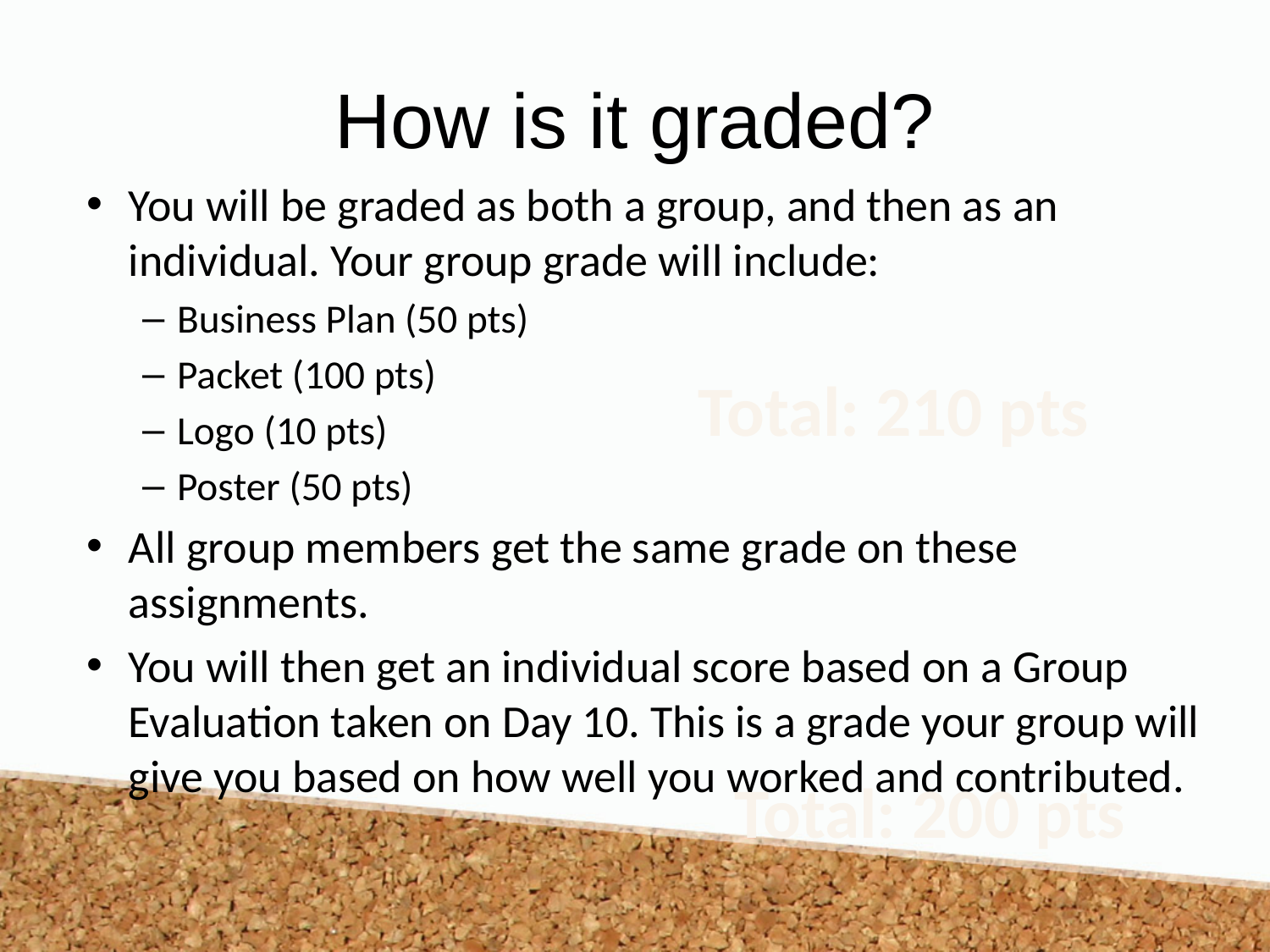

# How is it graded?
You will be graded as both a group, and then as an individual. Your group grade will include:
Business Plan (50 pts)
Packet (100 pts)
Logo (10 pts)
Poster (50 pts)
All group members get the same grade on these assignments.
You will then get an individual score based on a Group Evaluation taken on Day 10. This is a grade your group will give you based on how well you worked and contributed.

Total: 210 pts
Total: 200 pts